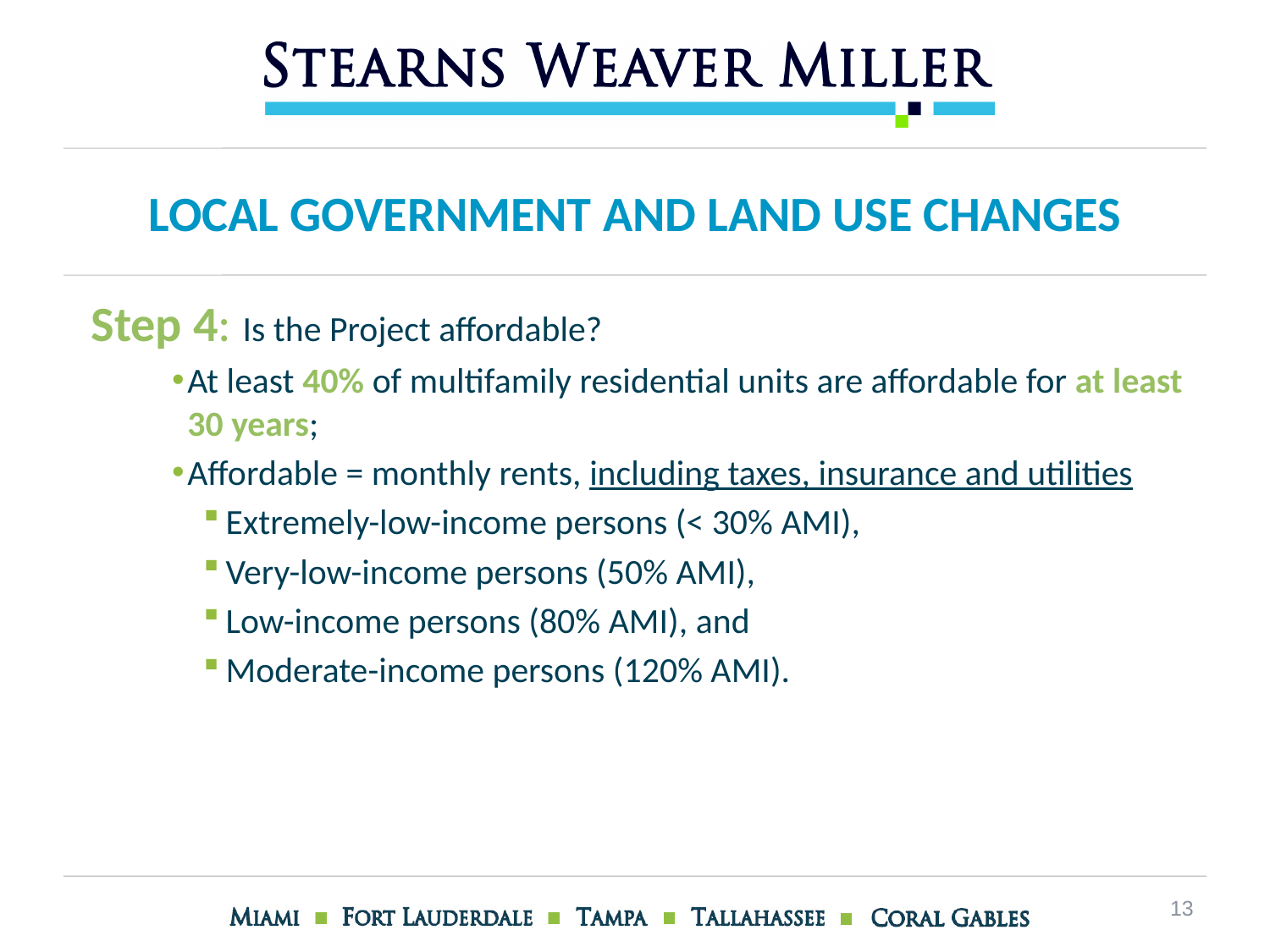

# Local Government and Land Use Changes
Step 4: Is the Project affordable?
At least 40% of multifamily residential units are affordable for at least 30 years;
Affordable = monthly rents, including taxes, insurance and utilities
Extremely-low-income persons (< 30% AMI),
Very-low-income persons (50% AMI),
Low-income persons (80% AMI), and
Moderate-income persons (120% AMI).
13